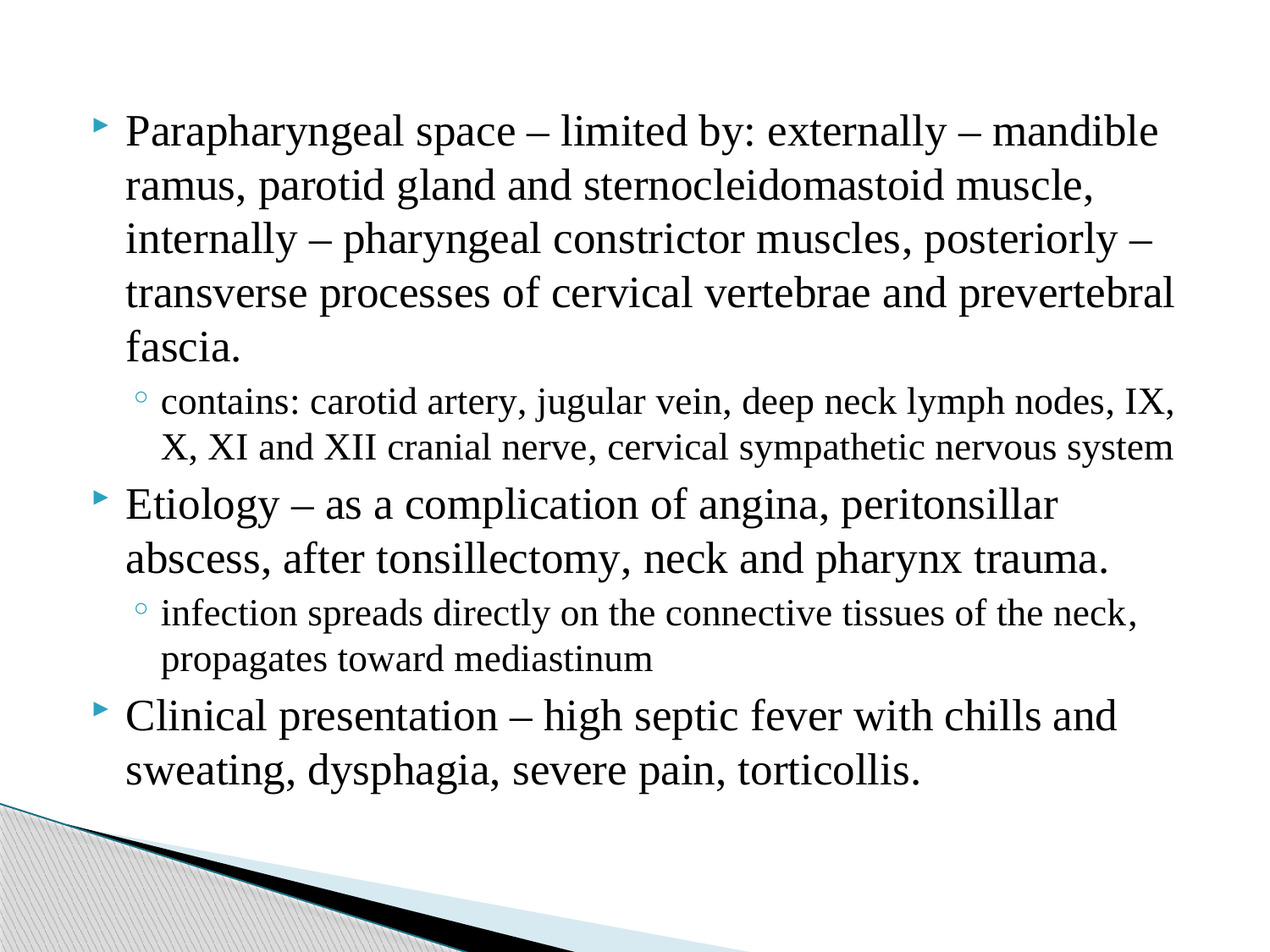

Parapharyngeal space – limited by: externally – mandible ramus, parotid gland and sternocleidomastoid muscle, internally – pharyngeal constrictor muscles, posteriorly – transverse processes of cervical vertebrae and prevertebral fascia.
contains: carotid artery, jugular vein, deep neck lymph nodes, IX, X, XI and XII cranial nerve, cervical sympathetic nervous system
Etiology – as a complication of angina, peritonsillar abscess, after tonsillectomy, neck and pharynx trauma.
infection spreads directly on the connective tissues of the neck, propagates toward mediastinum
Clinical presentation – high septic fever with chills and sweating, dysphagia, severe pain, torticollis.